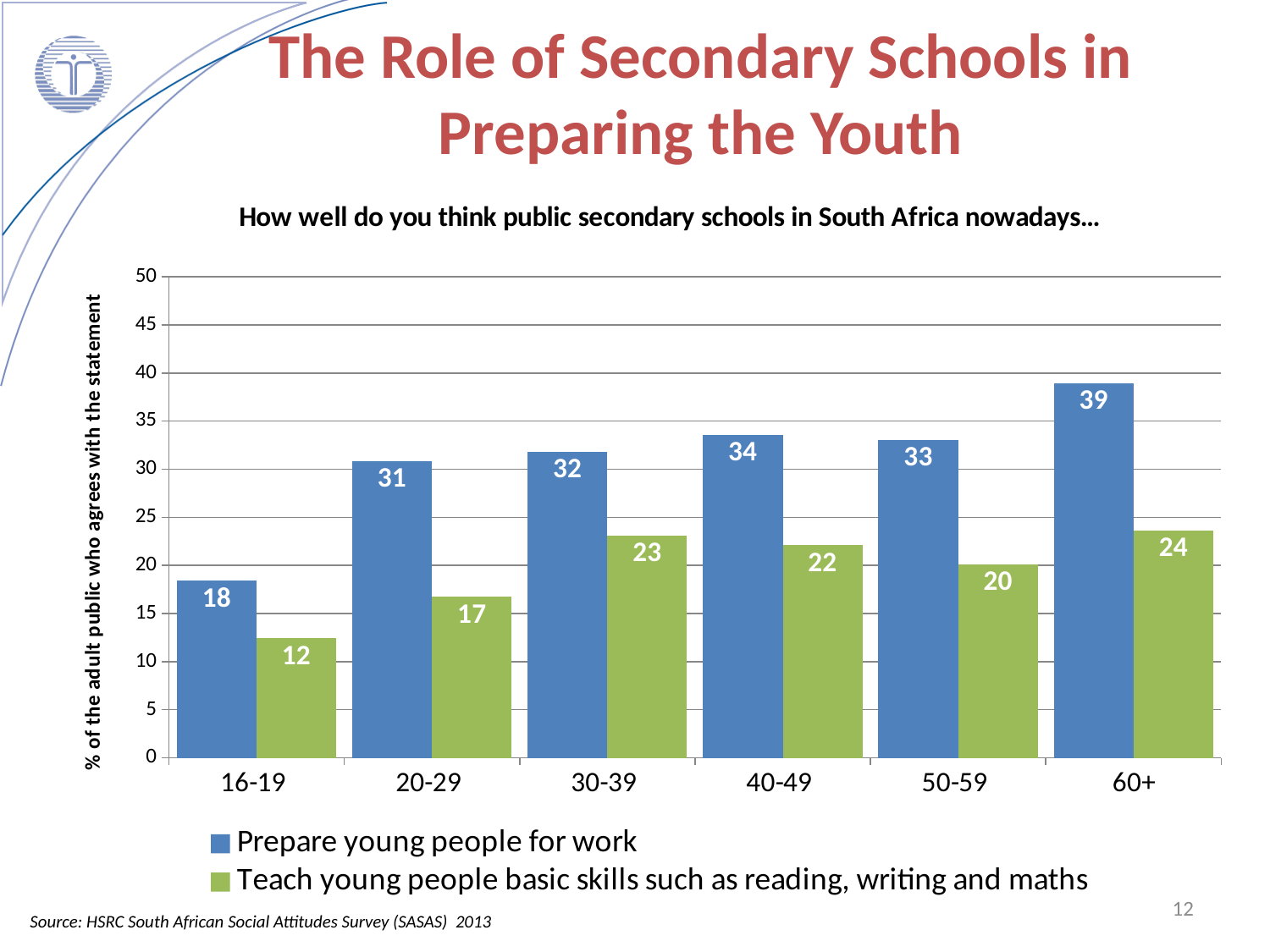

# The Role of Secondary Schools in Preparing the Youth

### Chart: How well do you think public secondary schools in South Africa nowadays…

| Category | Prepare young people for work | Teach young people basic skills such as reading, writing and maths |
|---|---|---|
| 16-19  | 18.387 | 12.440999999999999 |
| 20-29  | 30.869999999999997 | 16.744 |
| 30-39  | 31.823999999999998 | 23.124000000000002 |
| 40-49  | 33.58 | 22.107 |
| 50-59  | 33.07 | 20.107 |
| 60+ | 38.926 | 23.618000000000002 |
12
Source: HSRC South African Social Attitudes Survey (SASAS)  2013